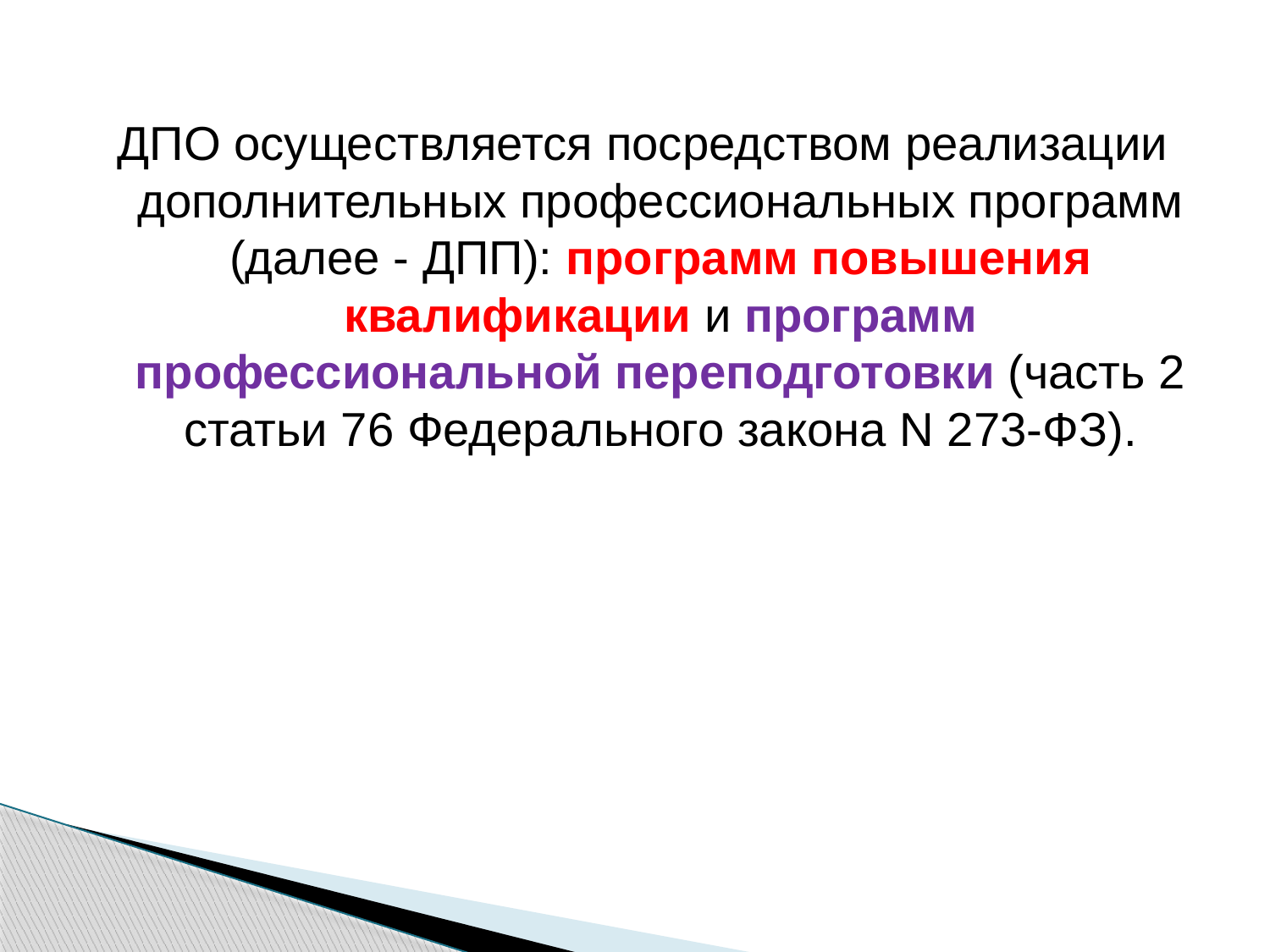

ДПО осуществляется посредством реализации дополнительных профессиональных программ (далее - ДПП): программ повышения квалификации и программ профессиональной переподготовки (часть 2 статьи 76 Федерального закона N 273-ФЗ).